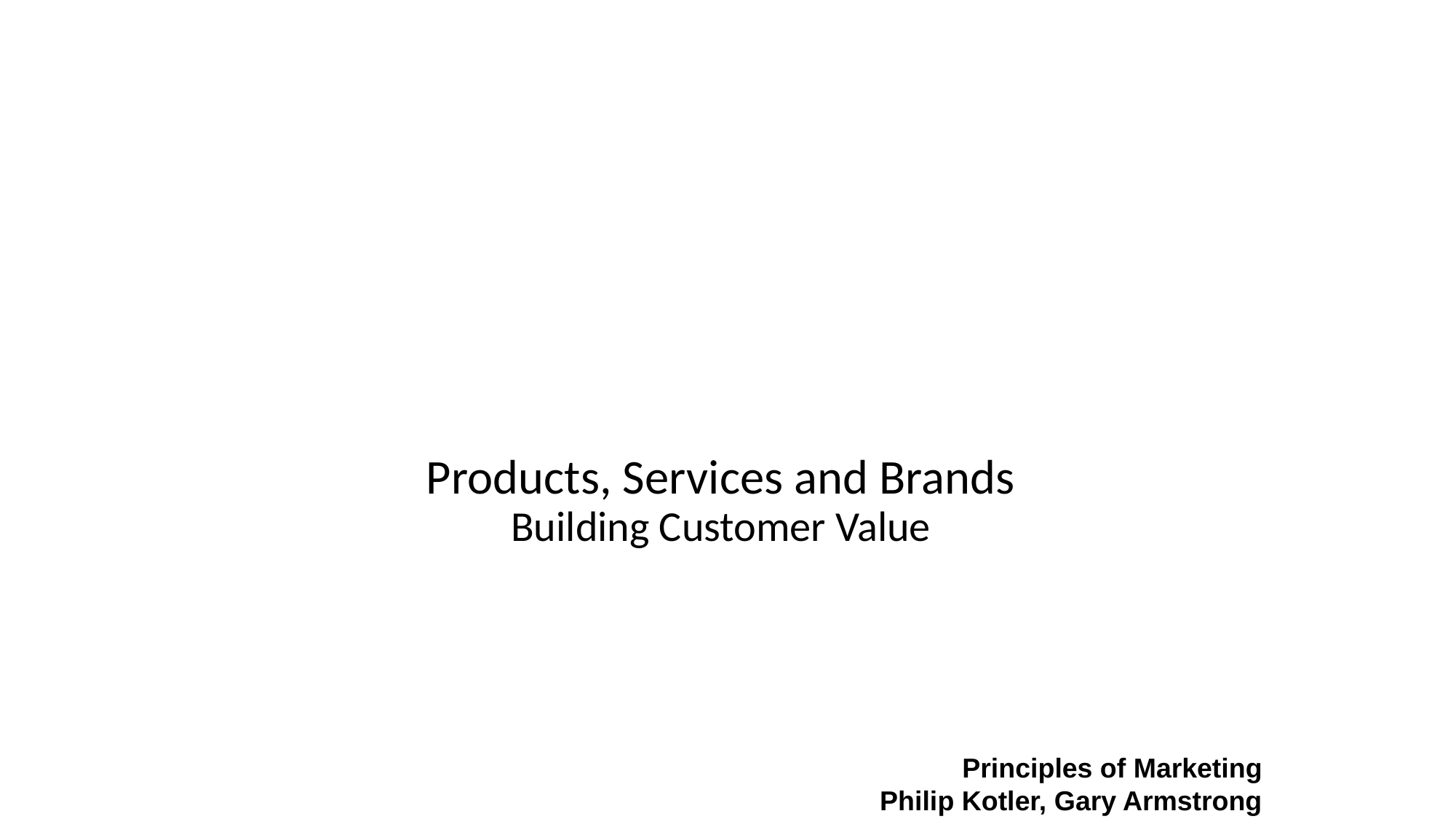

# Chapter 8 Products, Services and Brands Building Customer Value
Principles of Marketing
Philip Kotler, Gary Armstrong